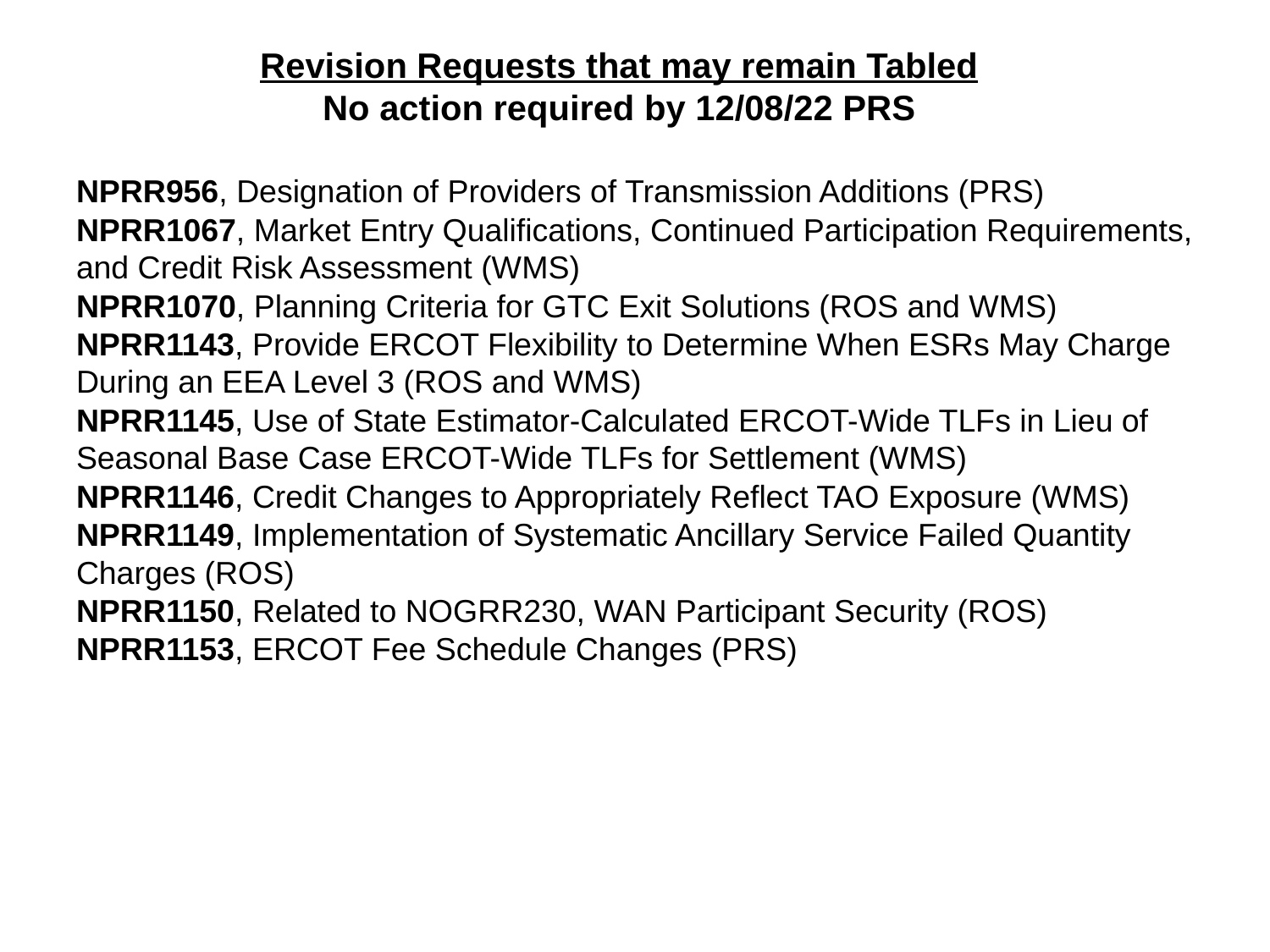

# Revision Requests that may remain Tabled No action required by 12/08/22 PRS

NPRR956, Designation of Providers of Transmission Additions (PRS)
NPRR1067, Market Entry Qualifications, Continued Participation Requirements, and Credit Risk Assessment (WMS)
NPRR1070, Planning Criteria for GTC Exit Solutions (ROS and WMS)
NPRR1143, Provide ERCOT Flexibility to Determine When ESRs May Charge During an EEA Level 3 (ROS and WMS)
NPRR1145, Use of State Estimator-Calculated ERCOT-Wide TLFs in Lieu of Seasonal Base Case ERCOT-Wide TLFs for Settlement (WMS)
NPRR1146, Credit Changes to Appropriately Reflect TAO Exposure (WMS)
NPRR1149, Implementation of Systematic Ancillary Service Failed Quantity Charges (ROS)
NPRR1150, Related to NOGRR230, WAN Participant Security (ROS)
NPRR1153, ERCOT Fee Schedule Changes (PRS)